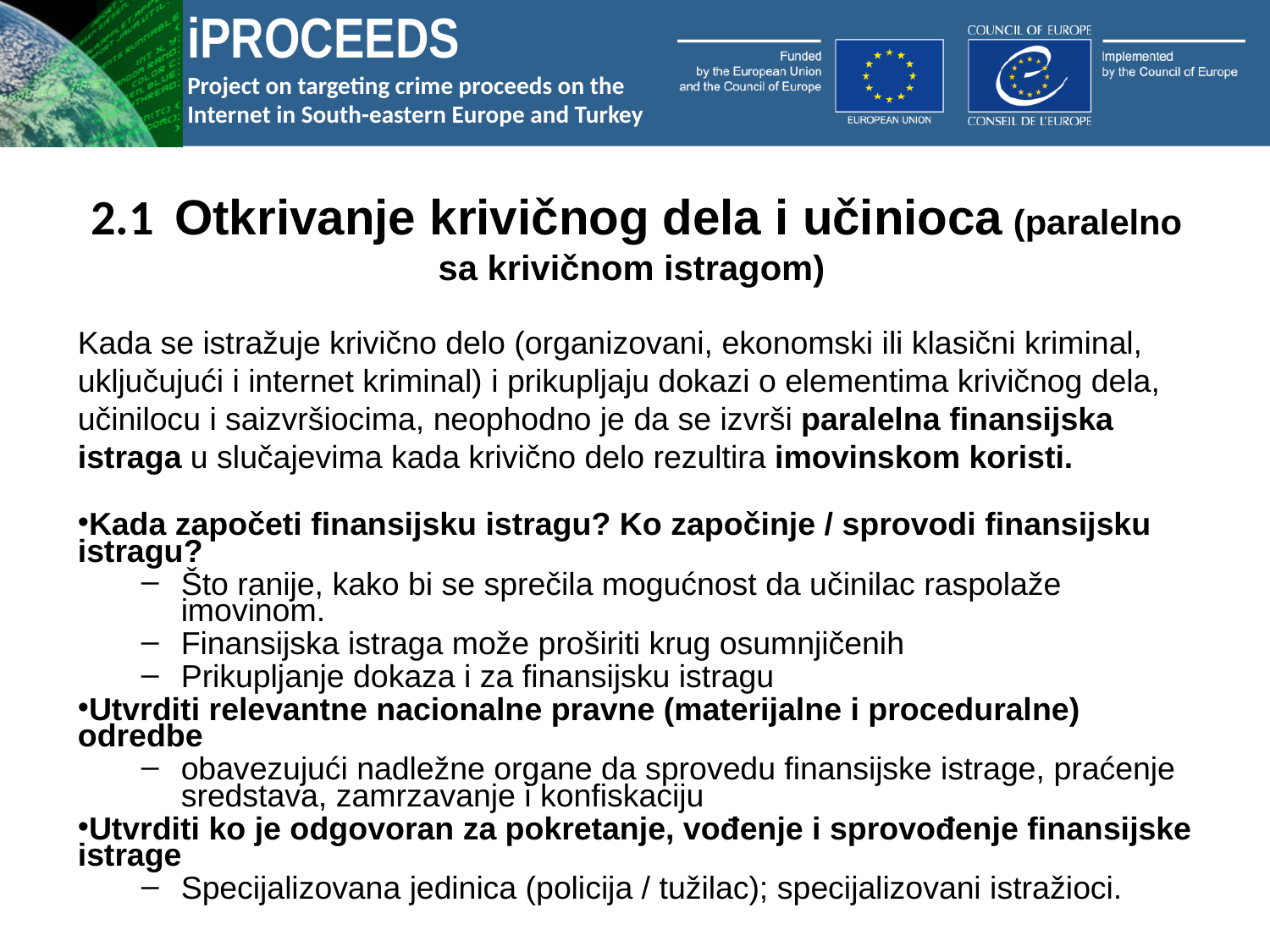

# 2.1  Otkrivanje krivičnog dela i učinioca (paralelno sa krivičnom istragom)
Kada se istražuje krivično delo (organizovani, ekonomski ili klasični kriminal, uključujući i internet kriminal) i prikupljaju dokazi o elementima krivičnog dela, učinilocu i saizvršiocima, neophodno je da se izvrši paralelna finansijska istraga u slučajevima kada krivično delo rezultira imovinskom koristi.

Kada započeti finansijsku istragu? Ko započinje / sprovodi finansijsku istragu?
Što ranije, kako bi se sprečila mogućnost da učinilac raspolaže imovinom.
Finansijska istraga može proširiti krug osumnjičenih
Prikupljanje dokaza i za finansijsku istragu
Utvrditi relevantne nacionalne pravne (materijalne i proceduralne) odredbe
obavezujući nadležne organe da sprovedu finansijske istrage, praćenje sredstava, zamrzavanje i konfiskaciju
Utvrditi ko je odgovoran za pokretanje, vođenje i sprovođenje finansijske istrage
Specijalizovana jedinica (policija / tužilac); specijalizovani istražioci.